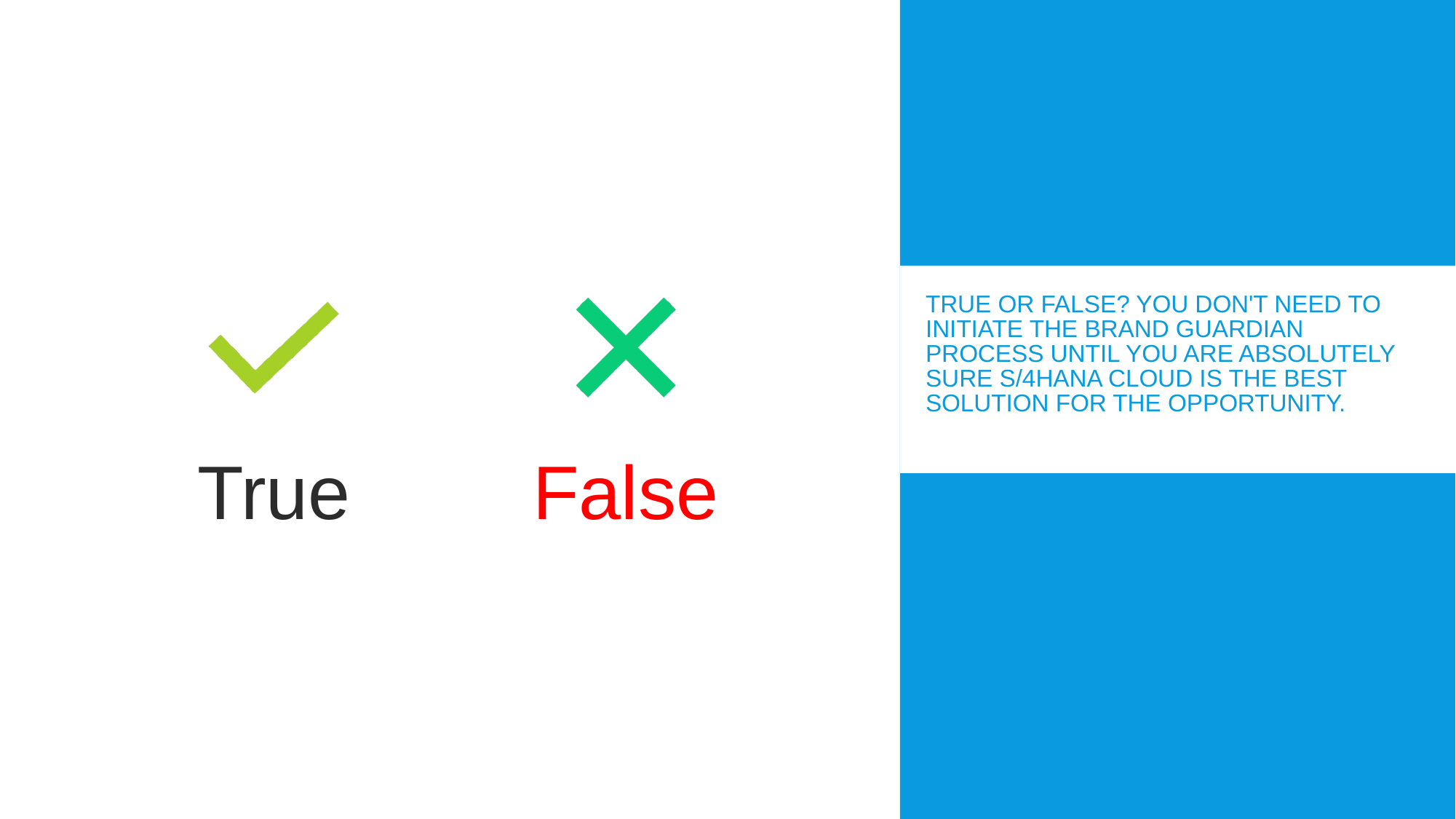

True
False

# True or false? You don't need to initiate the Brand Guardian process until you are absolutely sure S/4HANA Cloud is the best solution for the opportunity.